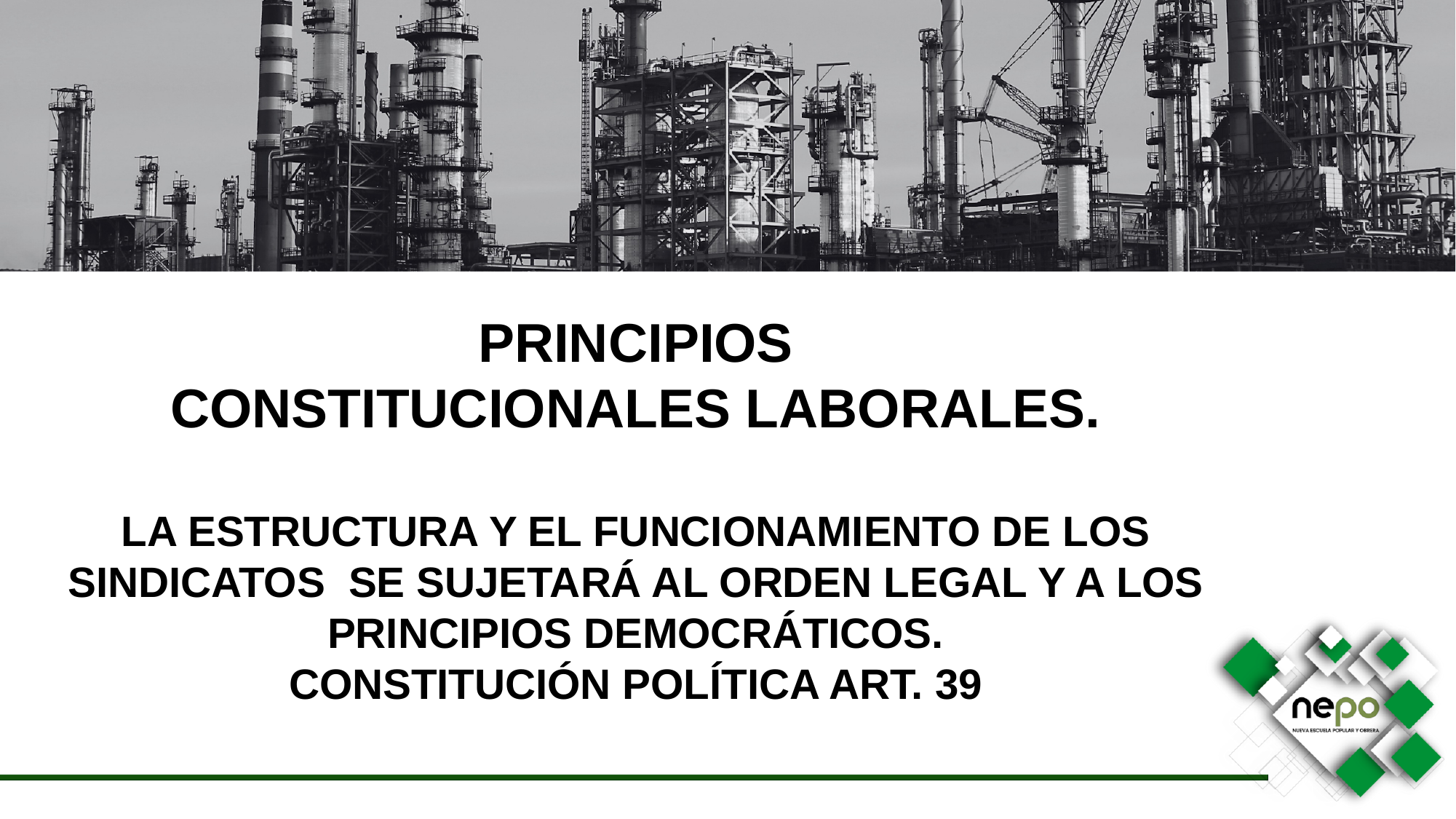

PRINCIPIOS
CONSTITUCIONALES LABORALES.

LA ESTRUCTURA Y EL FUNCIONAMIENTO DE LOS SINDICATOS  SE SUJETARÁ AL ORDEN LEGAL Y A LOS PRINCIPIOS DEMOCRÁTICOS.
CONSTITUCIÓN POLÍTICA ART. 39